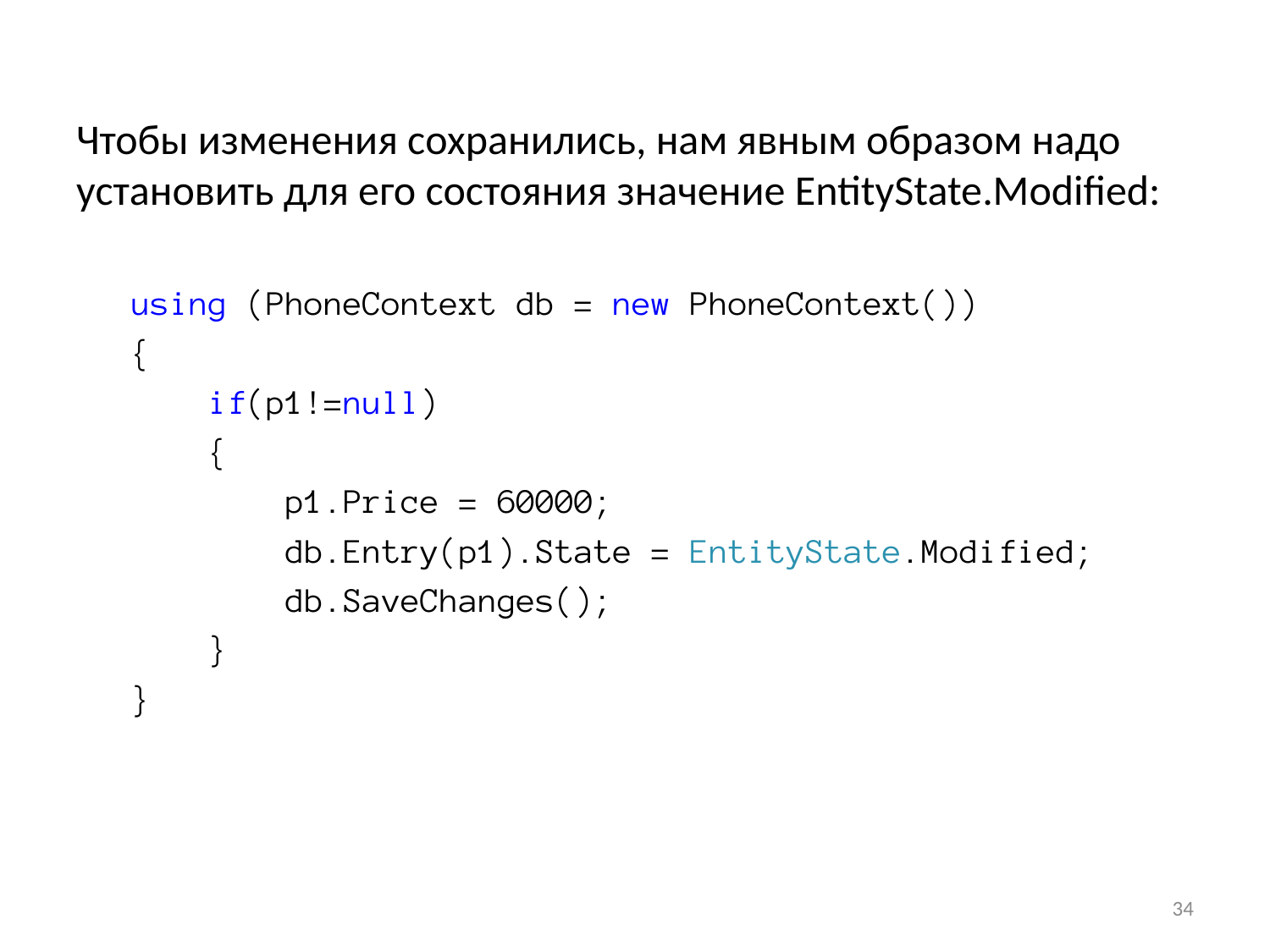

Чтобы изменения сохранились, нам явным образом надо установить для его состояния значение EntityState.Modified:

using (PhoneContext db = new PhoneContext())
{
    if(p1!=null)
    {
        p1.Price = 60000;
        db.Entry(p1).State = EntityState.Modified;
        db.SaveChanges();
    }
}
34